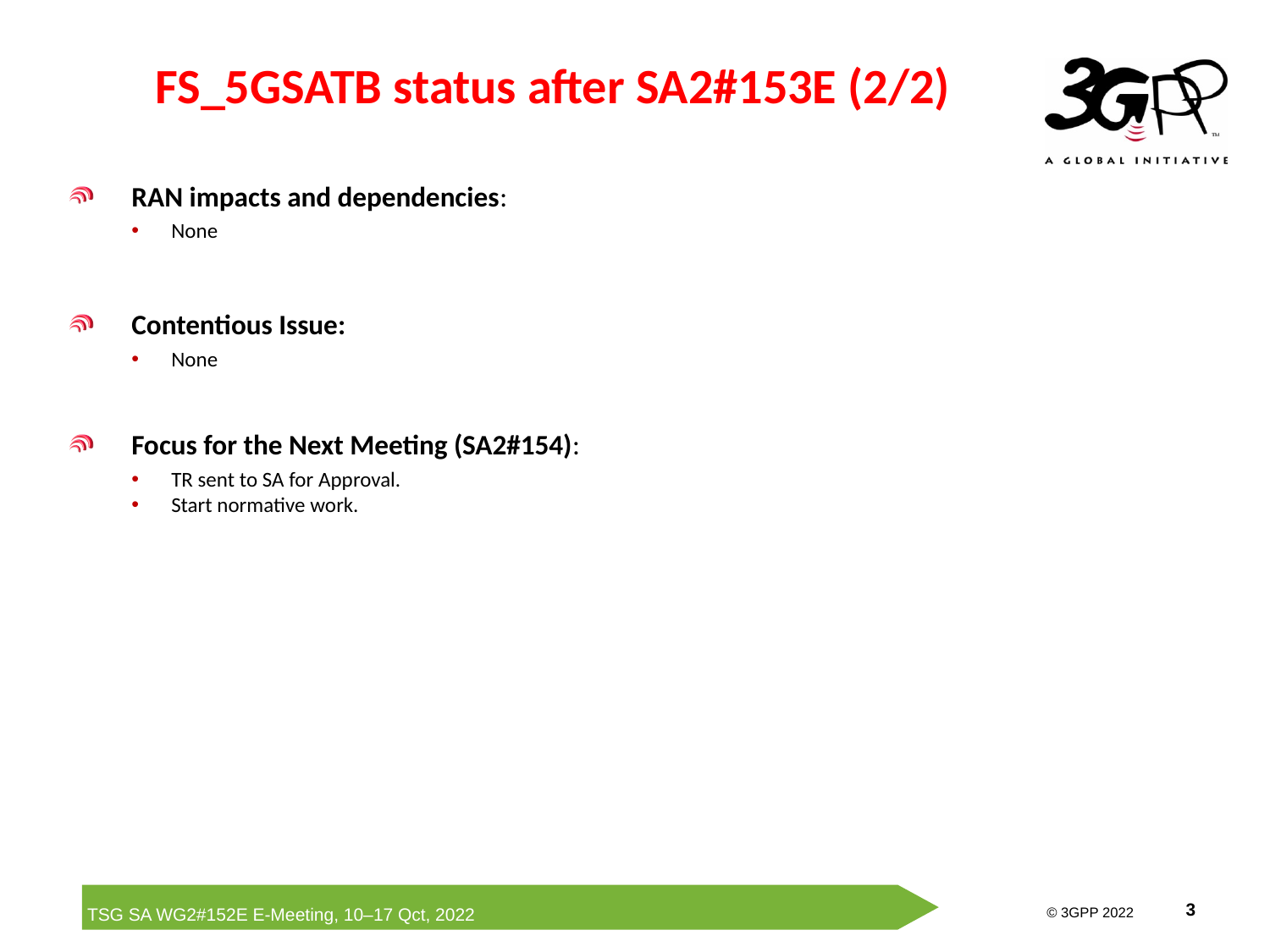

FS_5GSATB status after SA2#153E (2/2)
RAN impacts and dependencies:
None

Contentious Issue:
None

Focus for the Next Meeting (SA2#154):
TR sent to SA for Approval.
Start normative work.